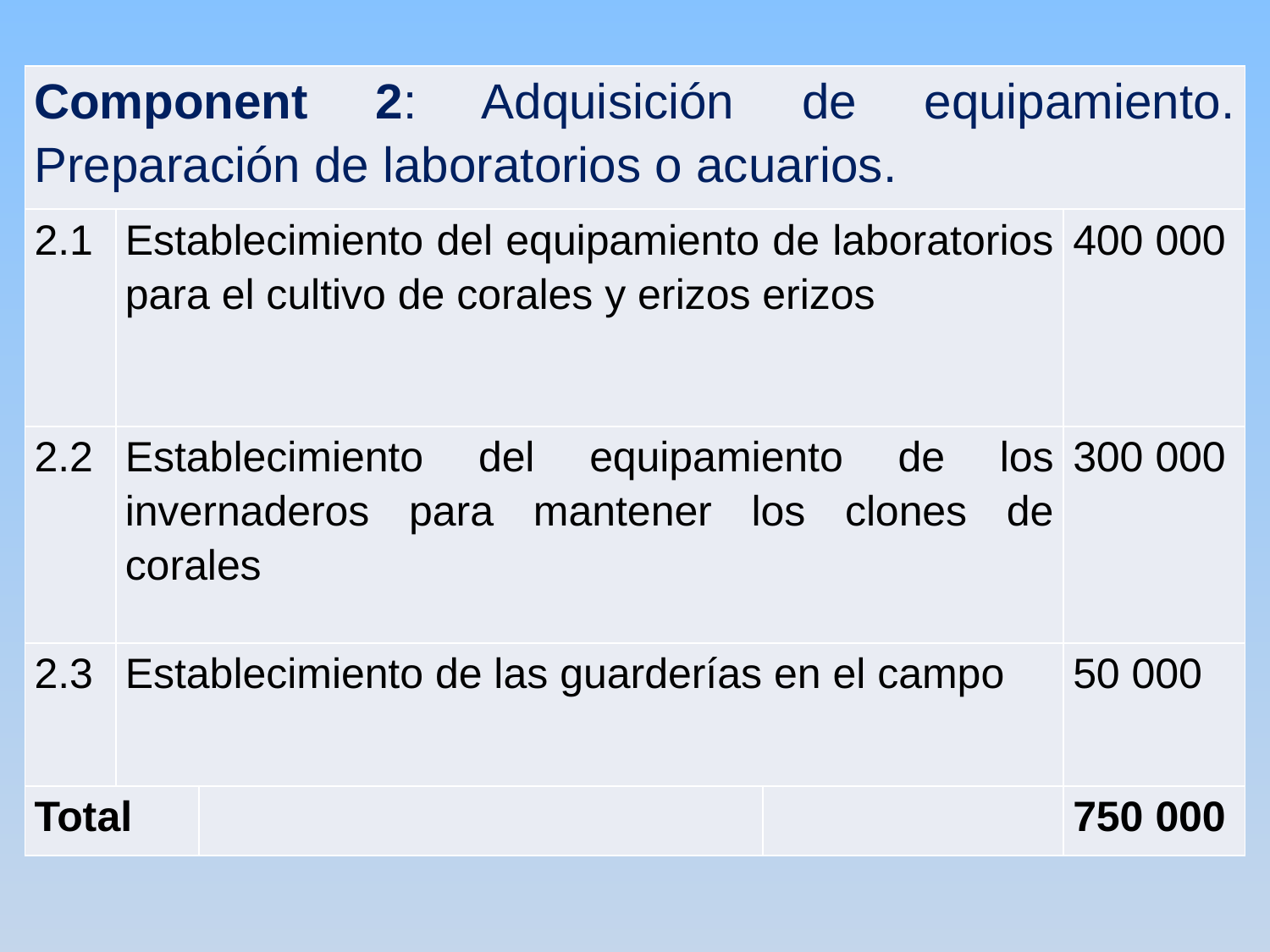

| Component 2: Adquisición de equipamiento. Preparación de laboratorios o acuarios. |  |  |  |  |
| --- | --- | --- | --- | --- |
| 2.1 | Establecimiento del equipamiento de laboratorios para el cultivo de corales y erizos erizos |  |  | 400 000 |
| 2.2 | Establecimiento del equipamiento de los invernaderos para mantener los clones de corales |  |  | 300 000 |
| 2.3 | Establecimiento de las guarderías en el campo |  |  | 50 000 |
| Total |  |  |  | 750 000 |